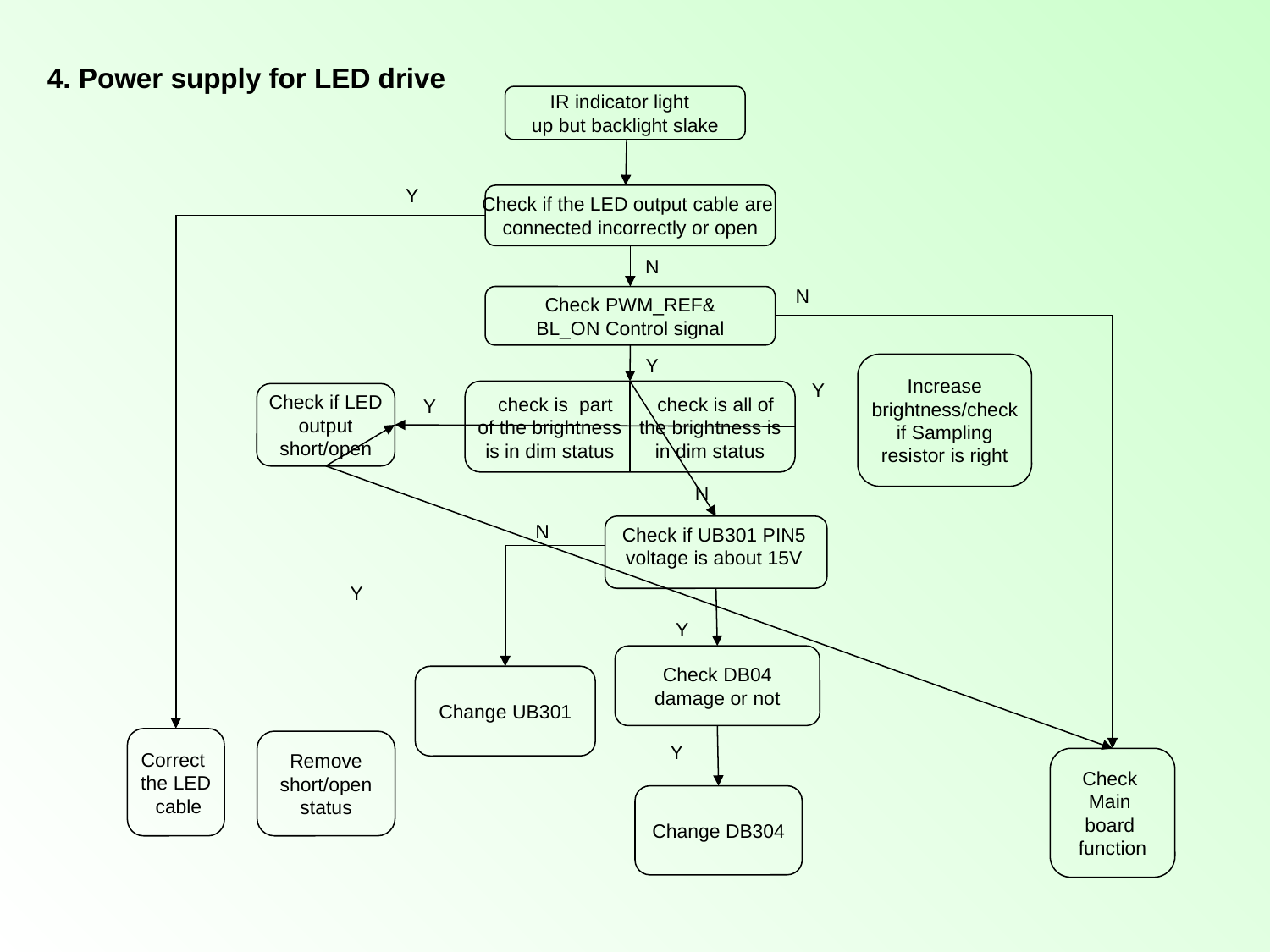

4. Power supply for LED drive
IR indicator light
up but backlight slake
Y
Check if the LED output cable are
connected incorrectly or open
N
N
Check PWM_REF&
BL_ON Control signal
Y
Increase brightness/check if Sampling resistor is right
Y

Check if LED output short/open
  check is  part of the brightness is in dim status
  check is all of the brightness is in dim status

Y
N
N

Check if UB301 PIN5 voltage is about 15V
Y
Y
Check DB04
damage or not
Change UB301
Correct
the LED
 cable
Remove short/open status
Y
Check
Main
board
function
Change DB304